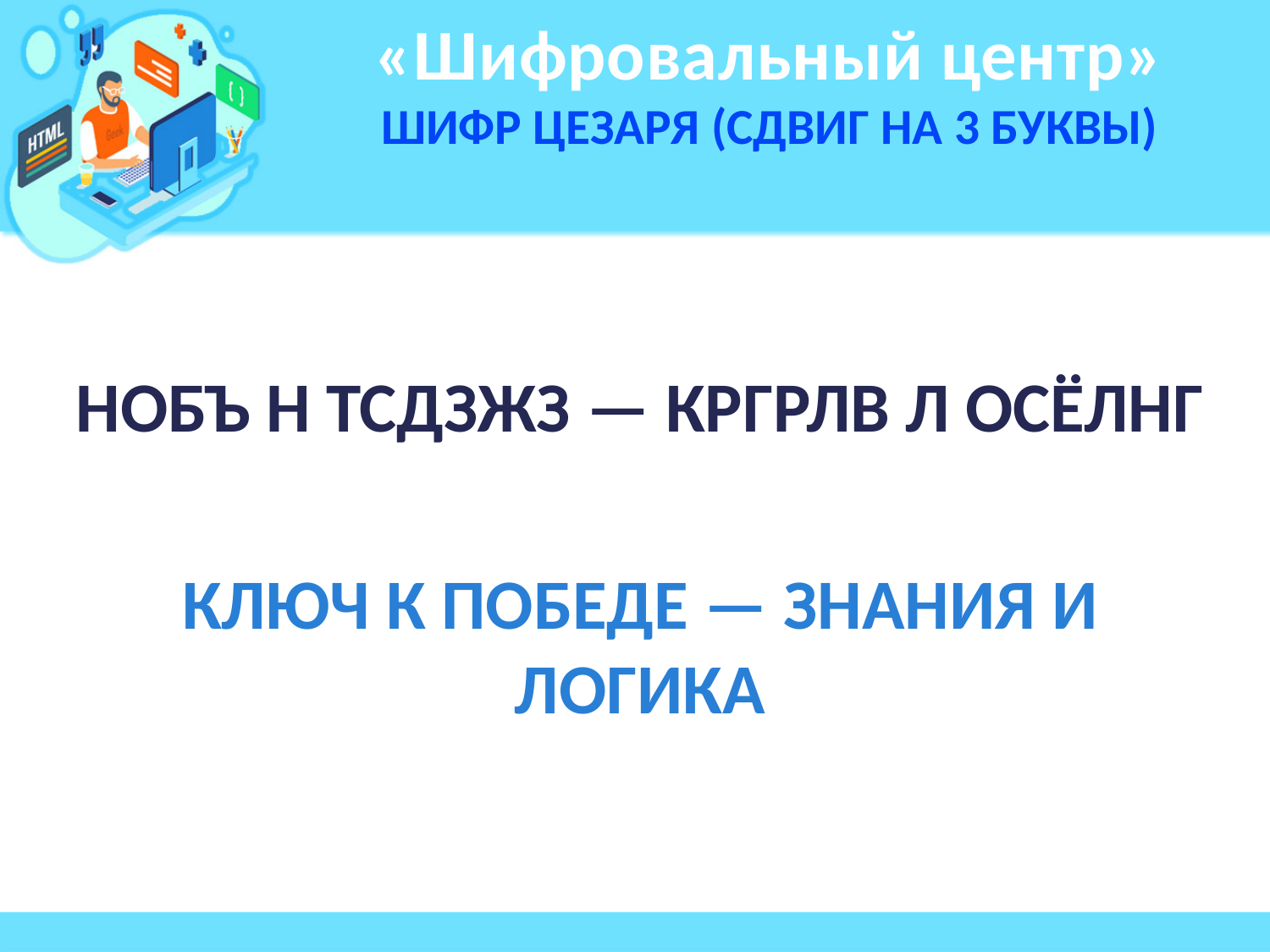

# «Шифровальный центр» Шифр Цезаря (сдвиг на 3 буквы)

НОБЪ Н ТСДЗЖЗ — КРГРЛВ Л ОСЁЛНГ

КЛЮЧ К ПОБЕДЕ — ЗНАНИЯ И ЛОГИКА